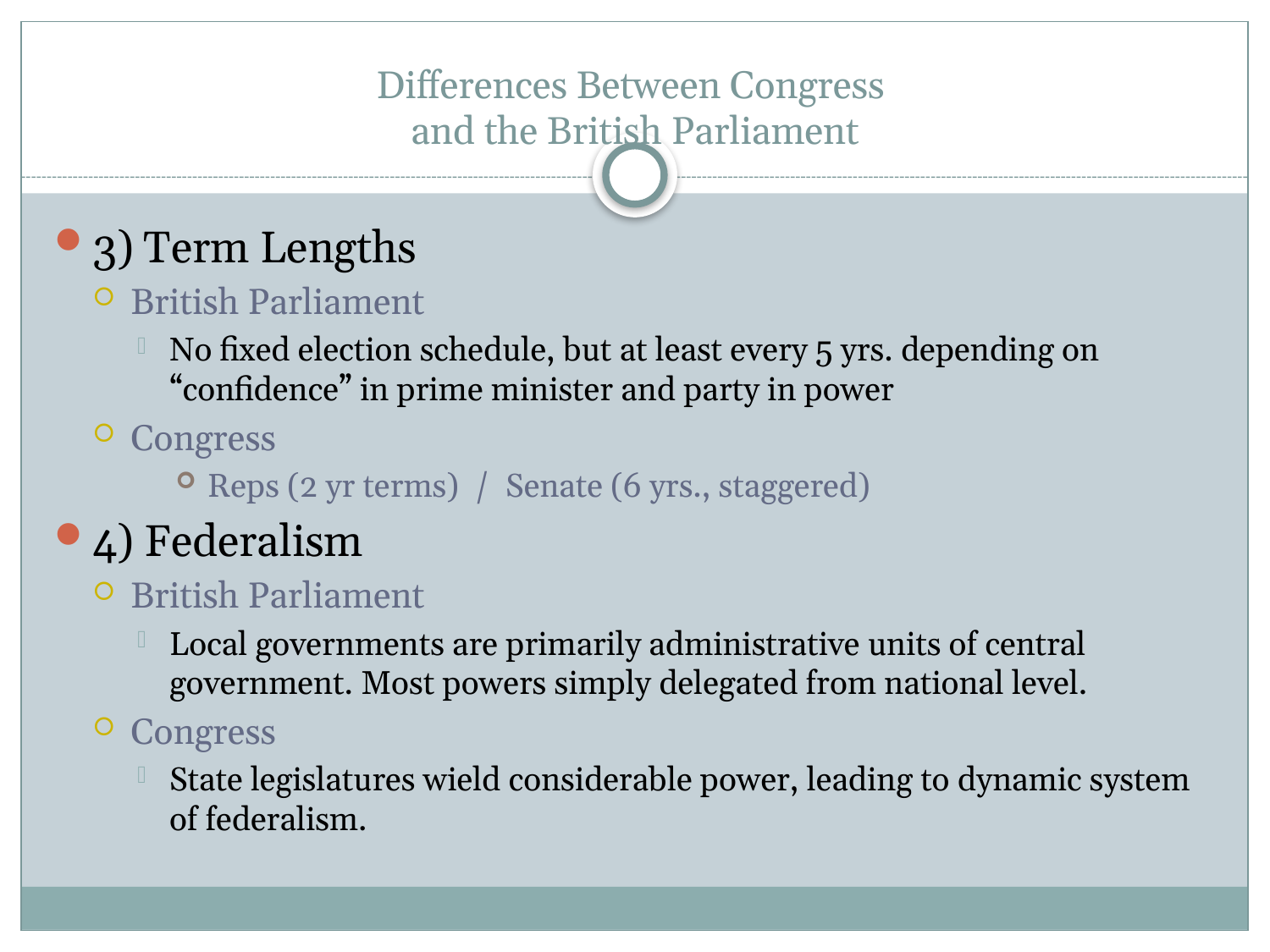

# Differences Between Congress and the British Parliament
3) Term Lengths
British Parliament
No fixed election schedule, but at least every 5 yrs. depending on “confidence” in prime minister and party in power
Congress
Reps (2 yr terms)  /  Senate (6 yrs., staggered)
4) Federalism
British Parliament
Local governments are primarily administrative units of central government. Most powers simply delegated from national level.
Congress
State legislatures wield considerable power, leading to dynamic system of federalism.